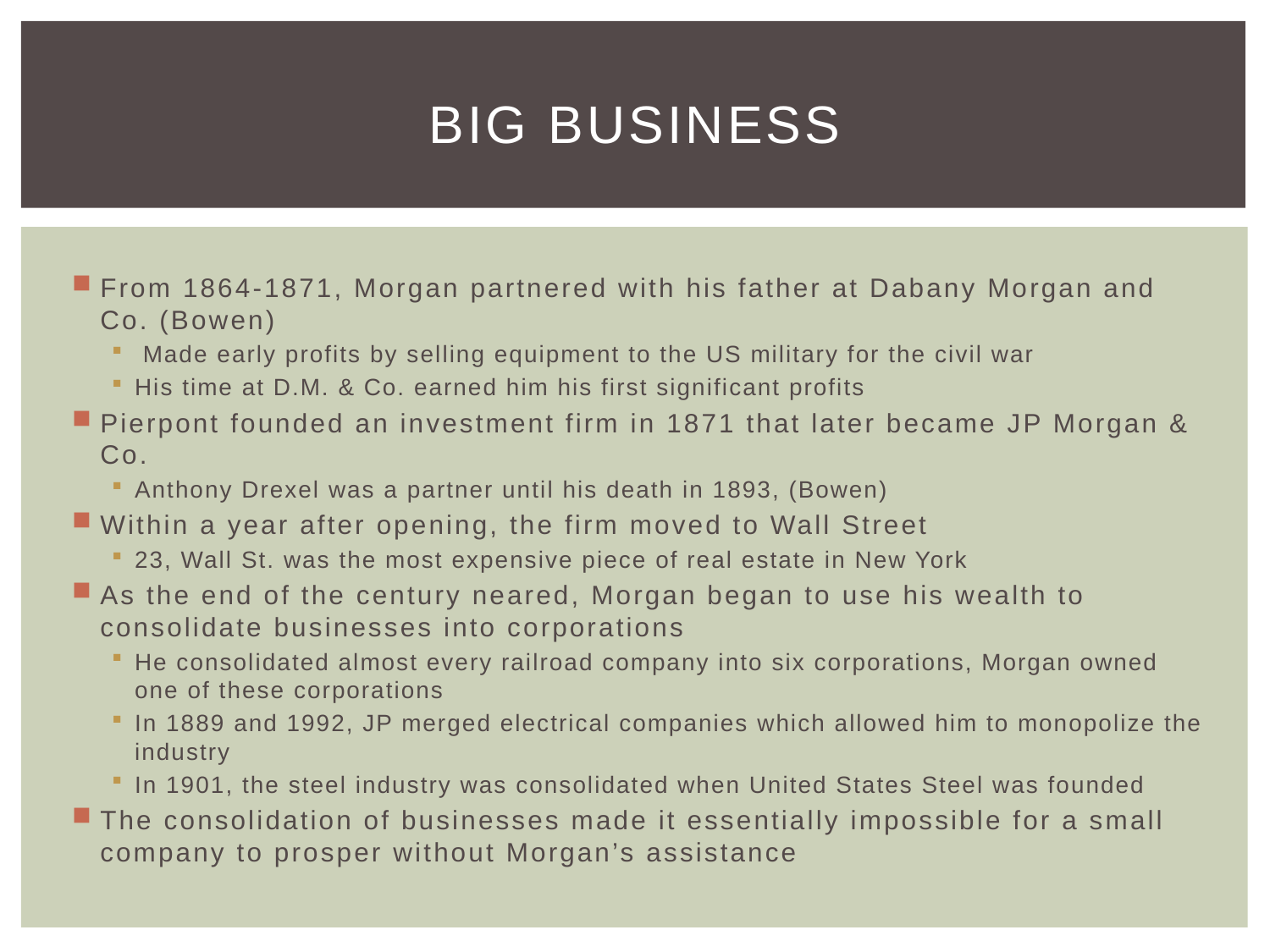

# Big business
From 1864-1871, Morgan partnered with his father at Dabany Morgan and Co. (Bowen)
 Made early profits by selling equipment to the US military for the civil war
His time at D.M. & Co. earned him his first significant profits
Pierpont founded an investment firm in 1871 that later became JP Morgan & Co.
Anthony Drexel was a partner until his death in 1893, (Bowen)
Within a year after opening, the firm moved to Wall Street
23, Wall St. was the most expensive piece of real estate in New York
As the end of the century neared, Morgan began to use his wealth to consolidate businesses into corporations
He consolidated almost every railroad company into six corporations, Morgan owned one of these corporations
In 1889 and 1992, JP merged electrical companies which allowed him to monopolize the industry
In 1901, the steel industry was consolidated when United States Steel was founded
The consolidation of businesses made it essentially impossible for a small company to prosper without Morgan’s assistance